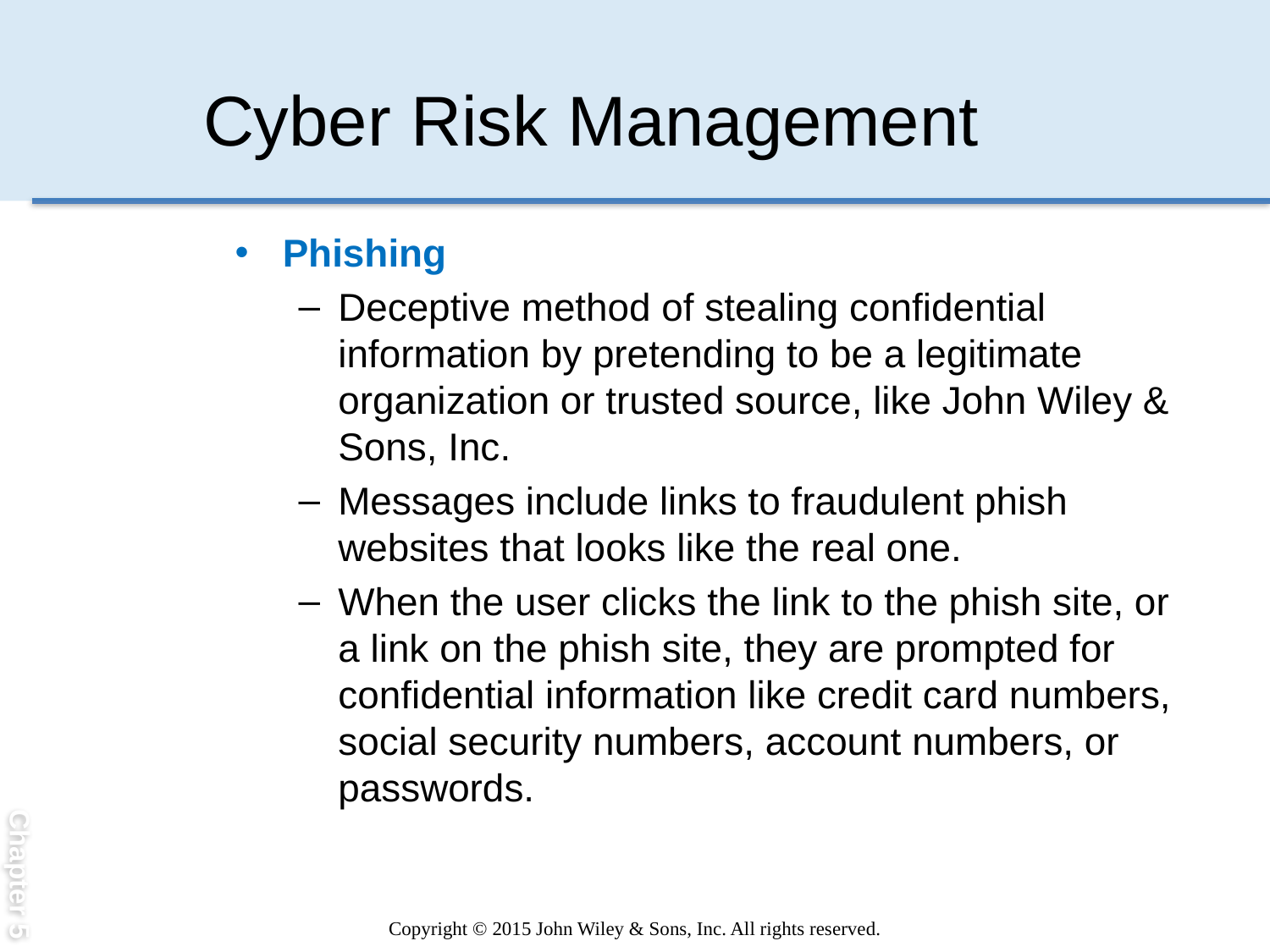

Chapter 5
# Cyber Risk Management
Phishing
Deceptive method of stealing confidential information by pretending to be a legitimate organization or trusted source, like John Wiley & Sons, Inc.
Messages include links to fraudulent phish websites that looks like the real one.
When the user clicks the link to the phish site, or a link on the phish site, they are prompted for confidential information like credit card numbers, social security numbers, account numbers, or passwords.